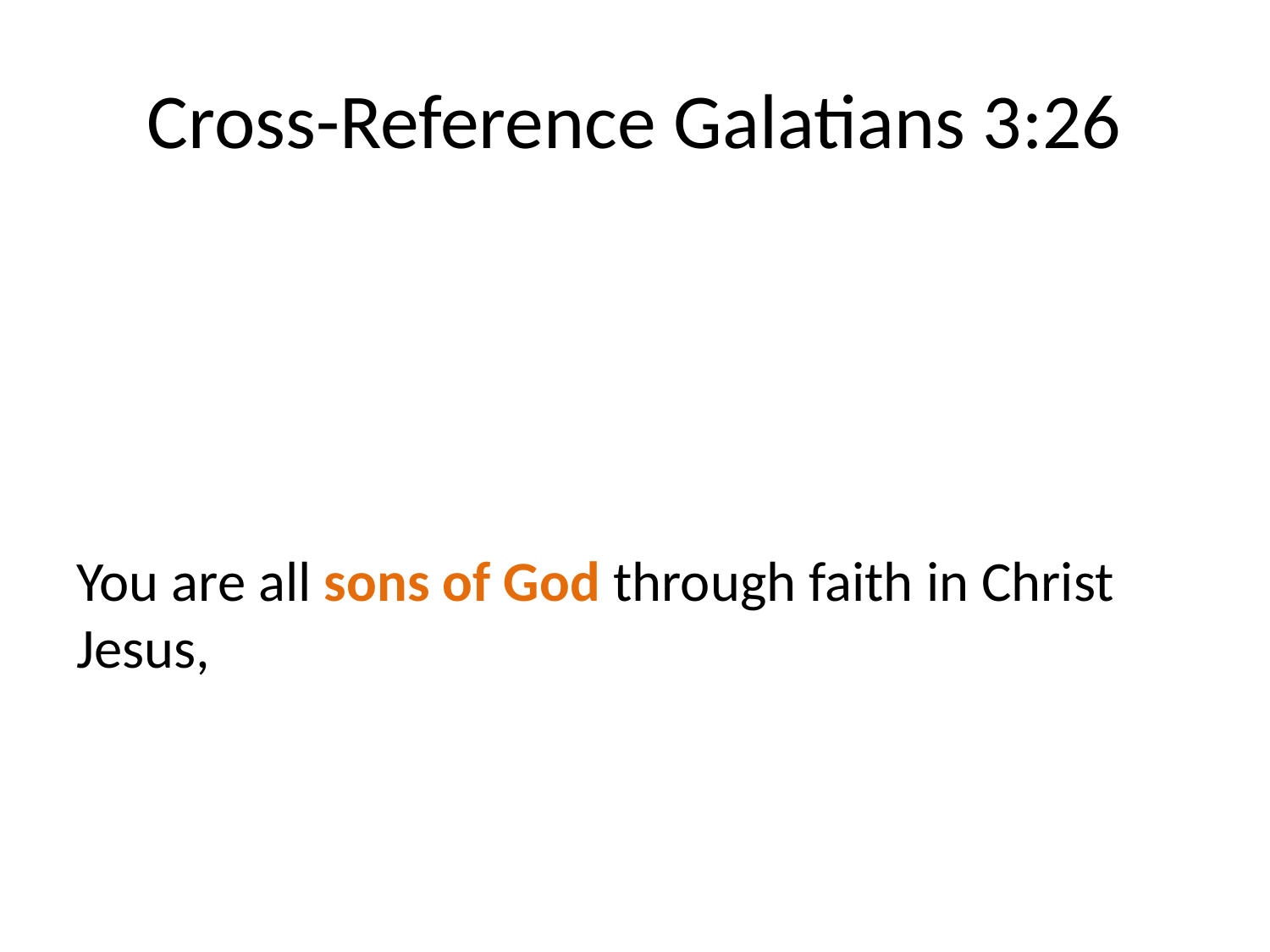

# Cross-Reference Galatians 3:26

You are all sons of God through faith in Christ Jesus,